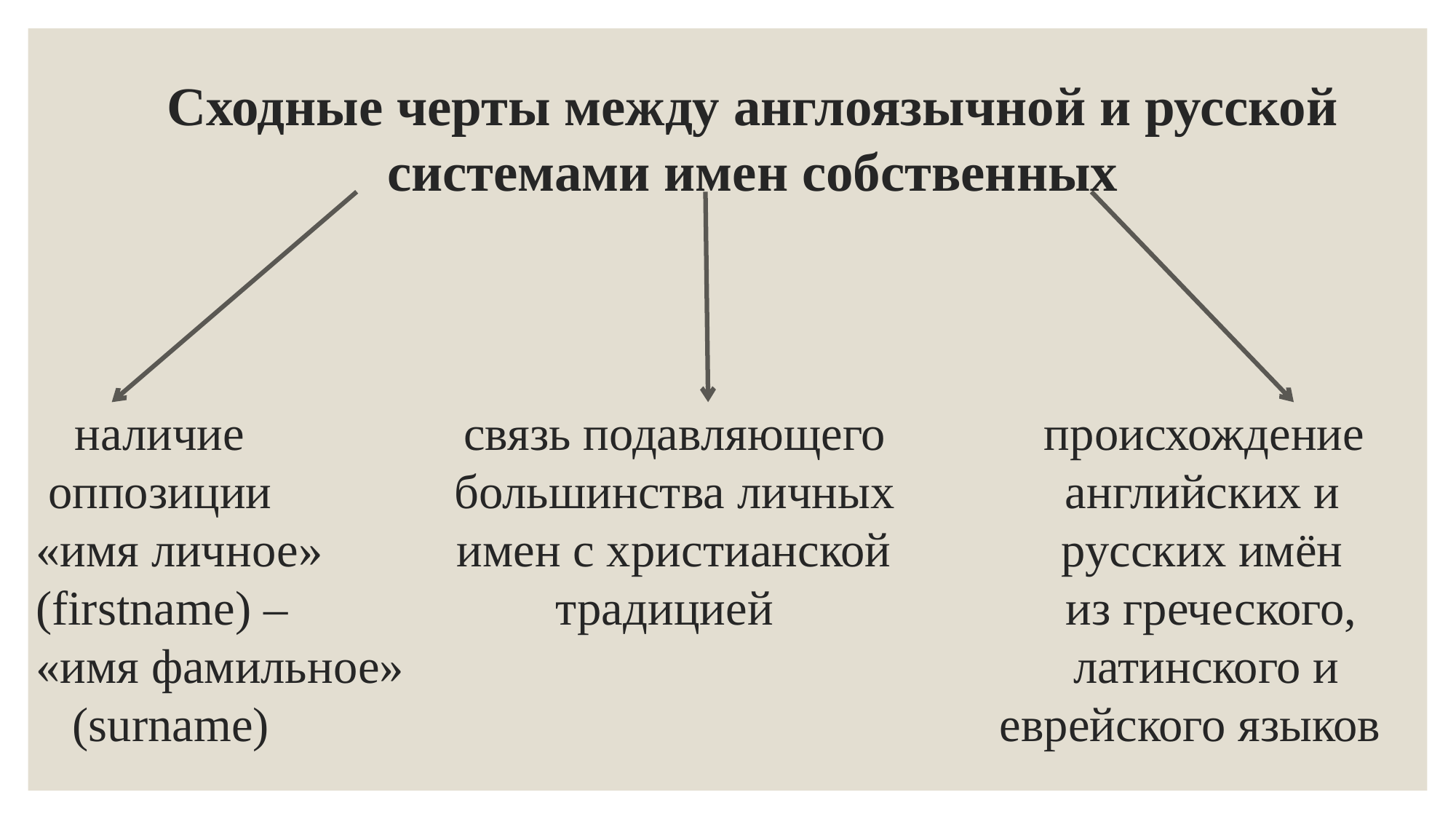

Сходные черты между англоязычной и русской системами имен собственных

   наличие                  связь подавляющего             происхождение
 оппозиции               большинства личных              английских и
«имя личное»           имен с христианской              русских имён
(firstname) –                      традицией                        из греческого,
«имя фамильное»                                                       латинского и
   (surname)                                                            еврейского языков